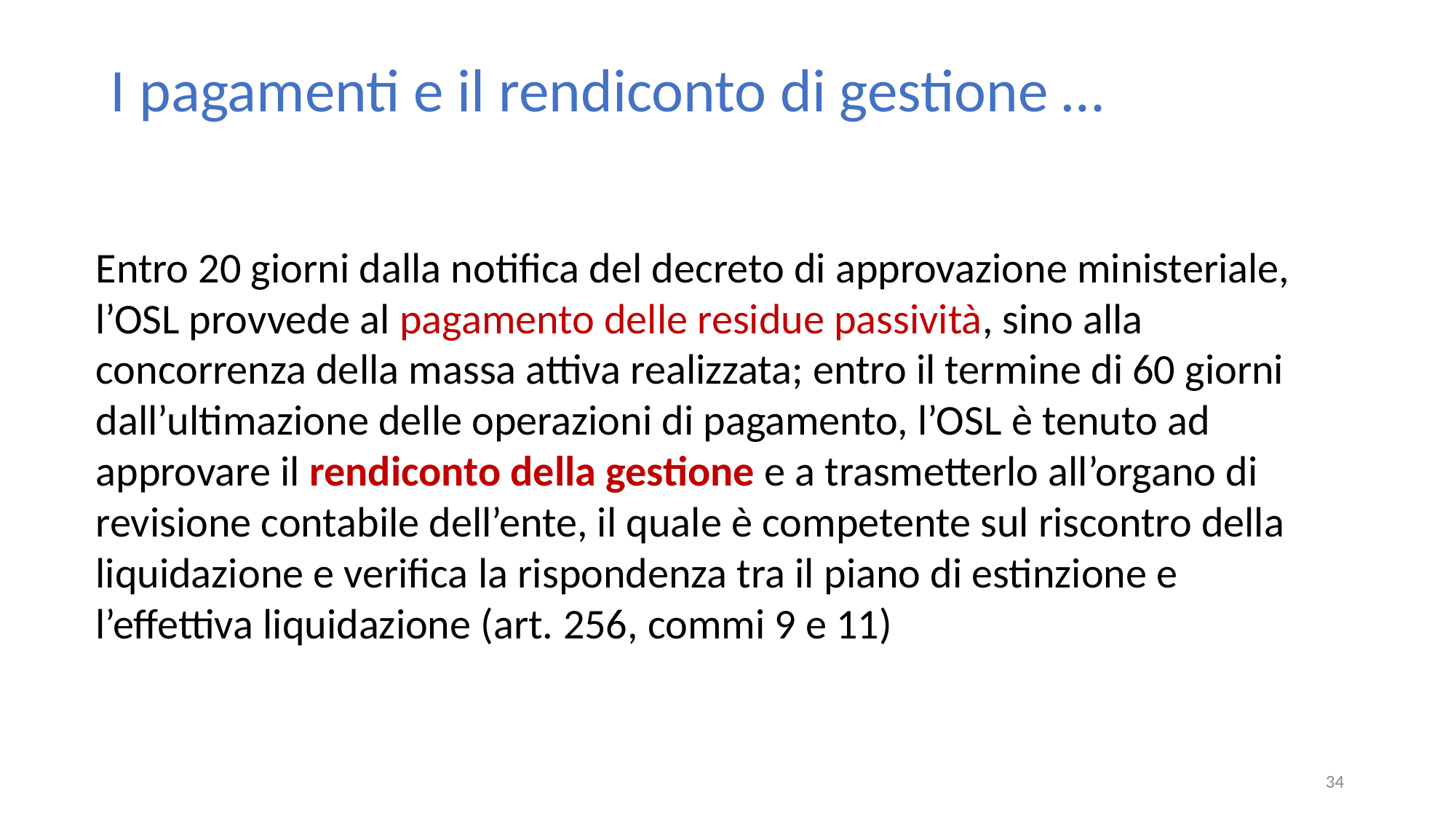

I pagamenti e il rendiconto di gestione …

Entro 20 giorni dalla notifica del decreto di approvazione ministeriale, l’OSL provvede al pagamento delle residue passività, sino alla concorrenza della massa attiva realizzata; entro il termine di 60 giorni dall’ultimazione delle operazioni di pagamento, l’OSL è tenuto ad approvare il rendiconto della gestione e a trasmetterlo all’organo di revisione contabile dell’ente, il quale è competente sul riscontro della liquidazione e verifica la rispondenza tra il piano di estinzione e l’effettiva liquidazione (art. 256, commi 9 e 11)
34